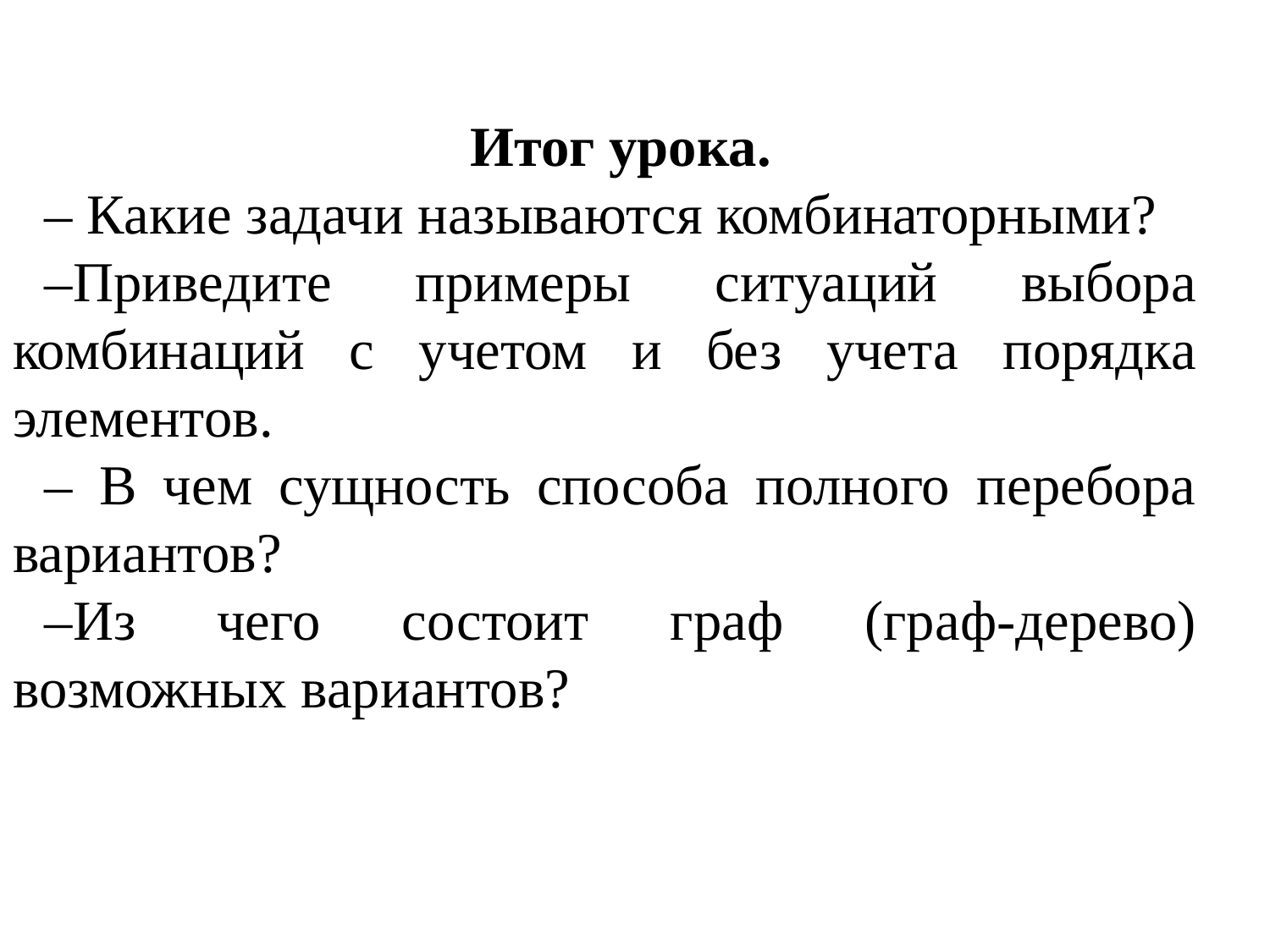

Итог урока.
– Какие задачи называются комбинаторными?
–Приведите примеры ситуаций выбора комбинаций с учетом и без учета порядка элементов.
– В чем сущность способа полного перебора вариантов?
–Из чего состоит граф (граф-дерево) возможных вариантов?